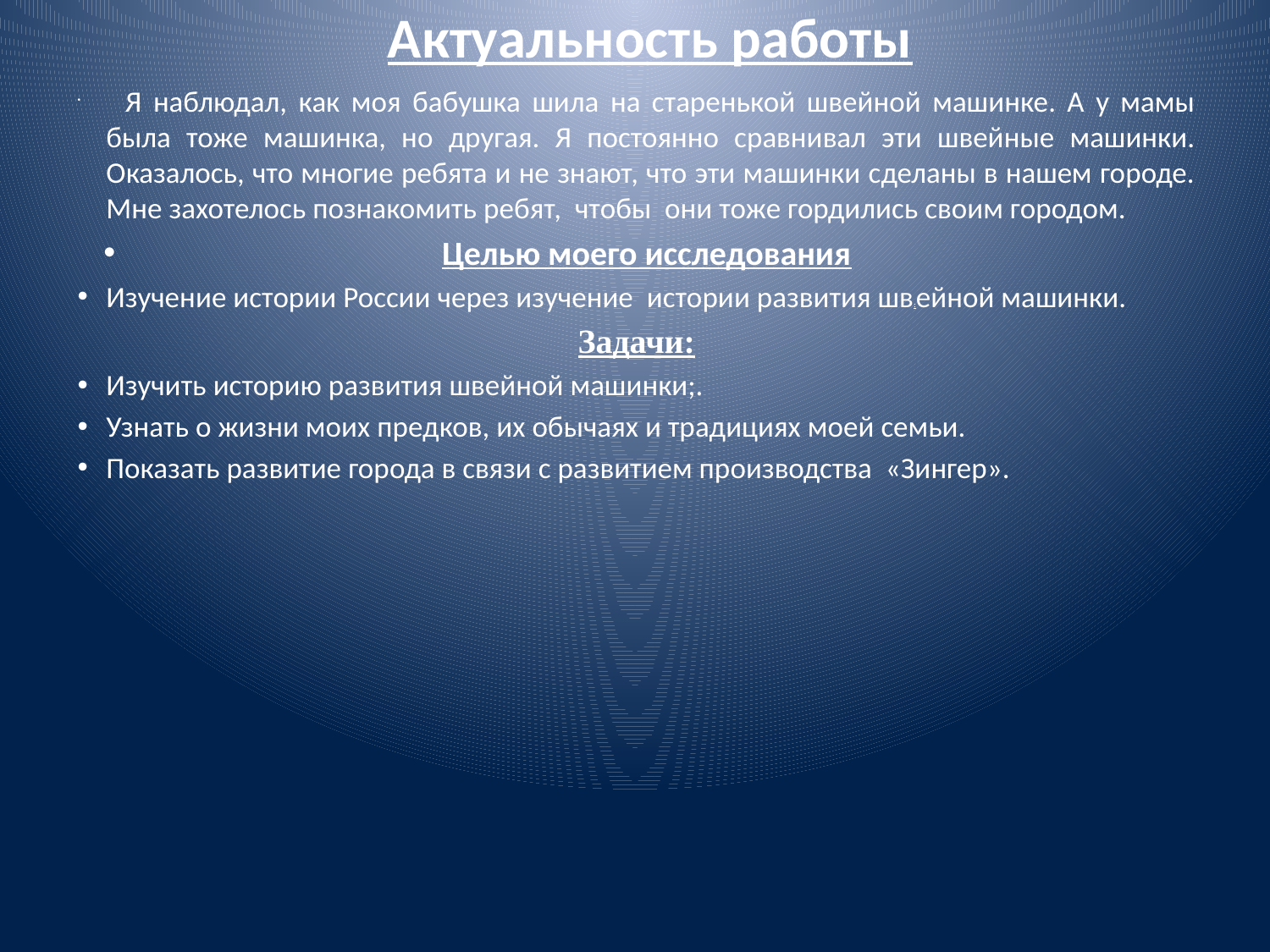

# Актуальность работы
		Я наблюдал, как моя бабушка шила на старенькой швейной машинке. А у мамы была тоже машинка, но другая. Я постоянно сравнивал эти швейные машинки. Оказалось, что многие ребята и не знают, что эти машинки сделаны в нашем городе. Мне захотелось познакомить ребят,  чтобы  они тоже гордились своим городом.
Целью моего исследования
Изучение истории России через изучение  истории развития шв:ейной машинки.
Задачи:
Изучить историю развития швейной машинки;.
Узнать о жизни моих предков, их обычаях и традициях моей семьи.
Показать развитие города в связи с развитием производства  «Зингер».